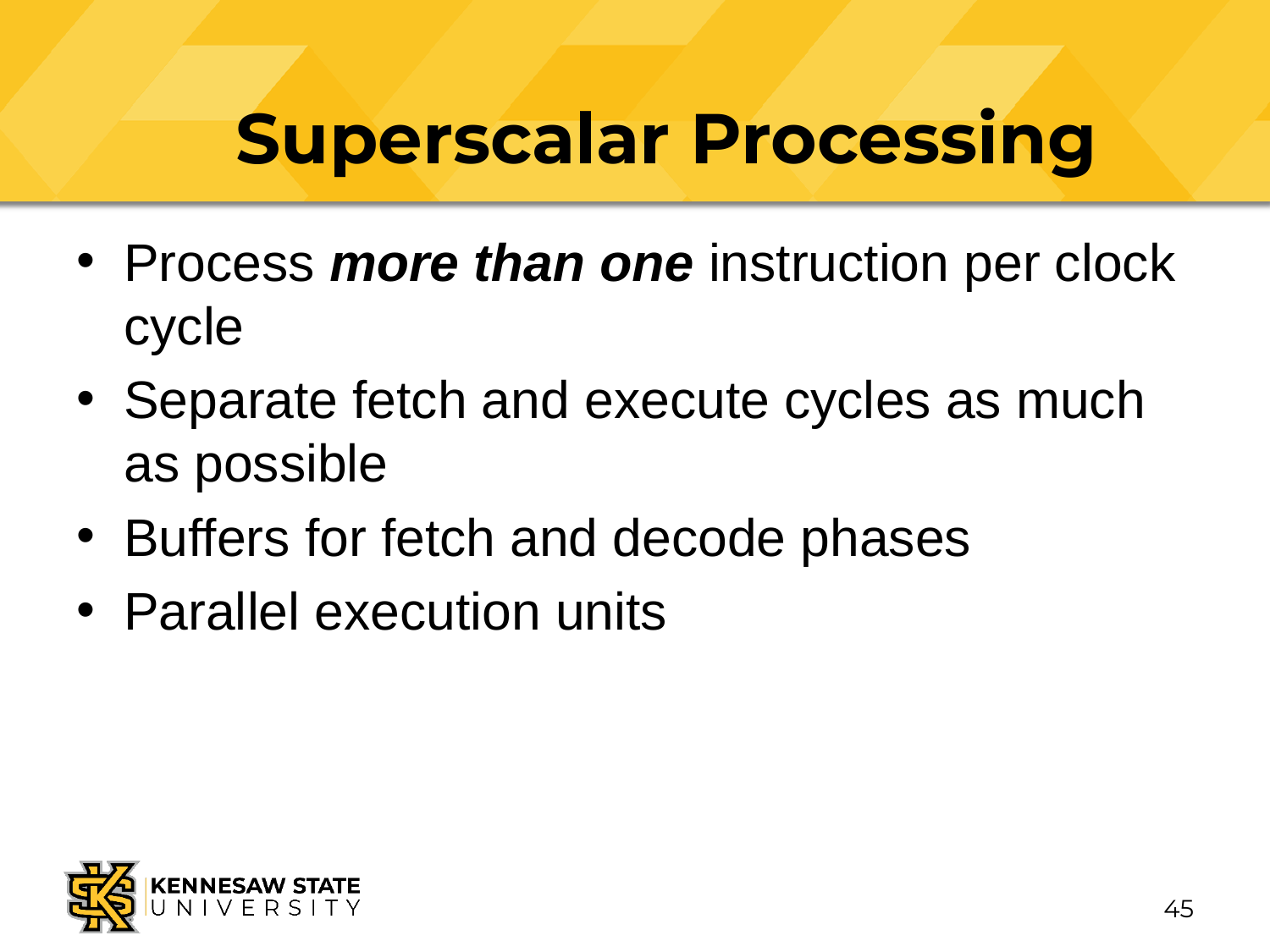

# Superscalar Processing
Process more than one instruction per clock cycle
Separate fetch and execute cycles as much as possible
Buffers for fetch and decode phases
Parallel execution units
45